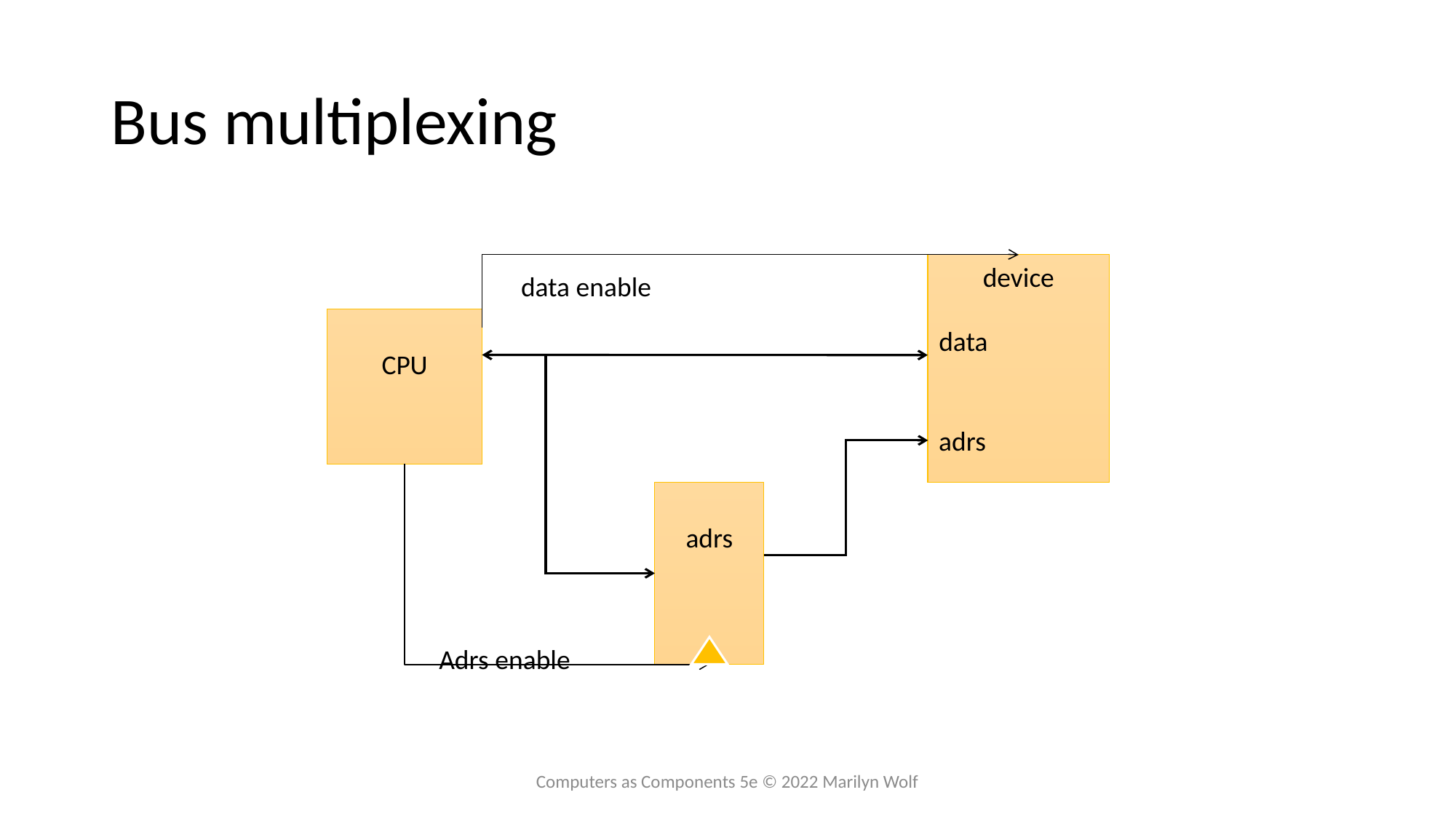

# Bus multiplexing
device
data enable

CPU
data
adrs

adrs
Adrs enable

Computers as Components 5e © 2022 Marilyn Wolf